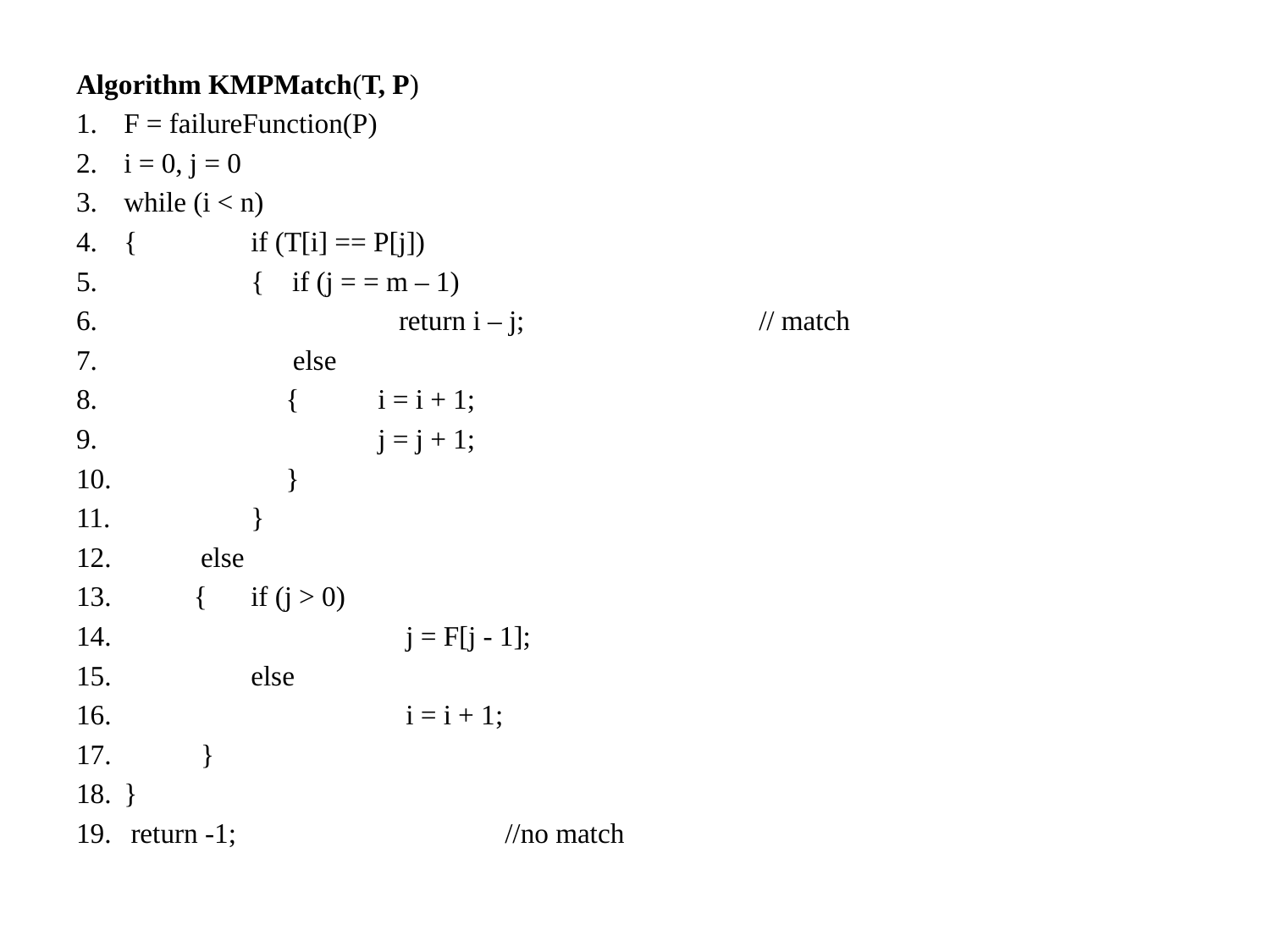

Algorithm KMPMatch(T, P)
F = failureFunction(P)
i = 0, j = 0
while (i < n)
{	if (T[i] == P[j])
     	{    if (j = = m – 1)
           		   return i – j; 		// match
         	      else
         	     { 	i = i + 1;
          		j = j + 1;
    	     }
 	}
           else
          {	if (j > 0)
         		    j = F[j - 1];
                	else
         		    i = i + 1;
           }
}
 return -1; 			//no match